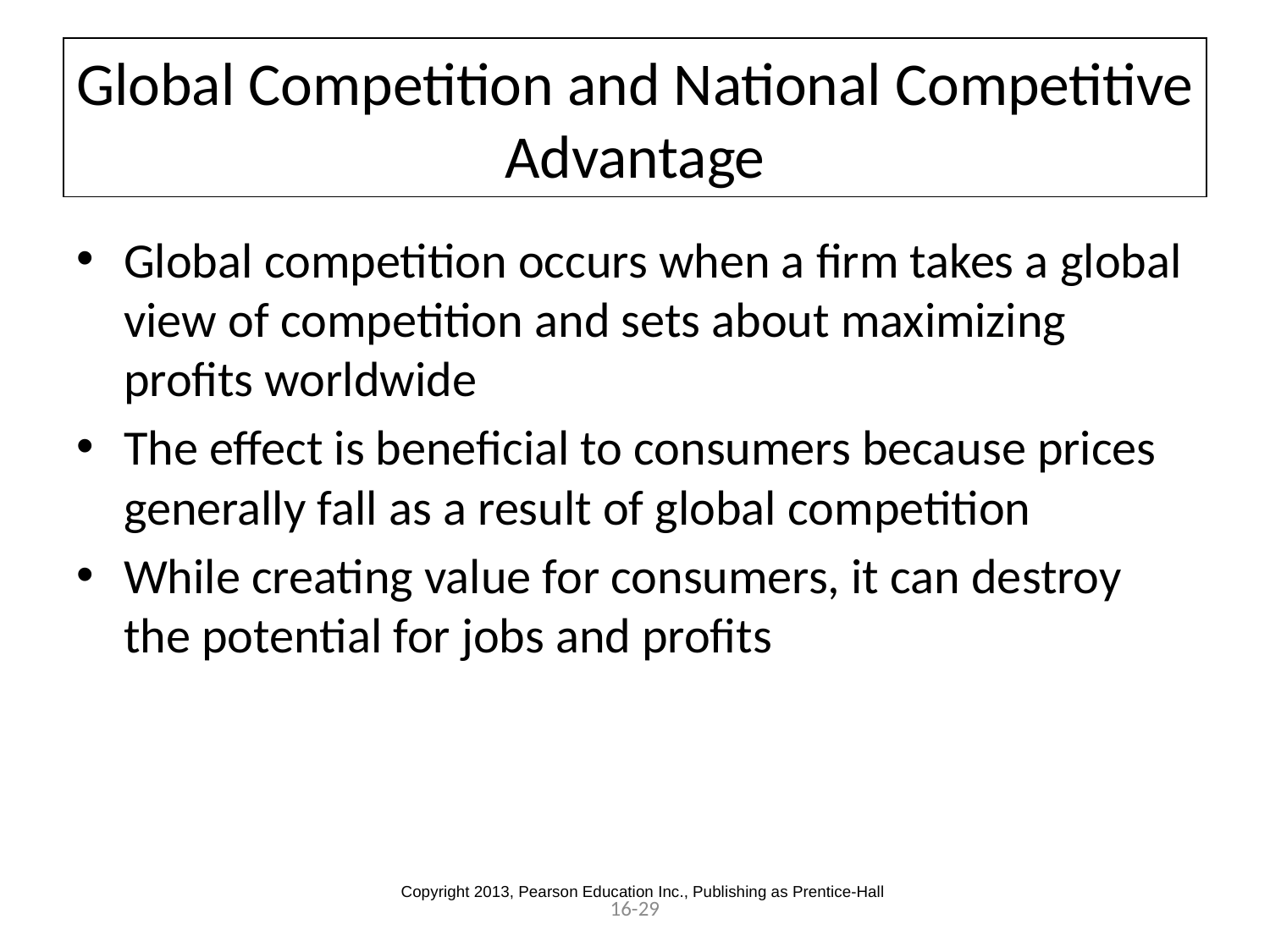

# Global Competition and National Competitive Advantage
Global competition occurs when a firm takes a global view of competition and sets about maximizing profits worldwide
The effect is beneficial to consumers because prices generally fall as a result of global competition
While creating value for consumers, it can destroy the potential for jobs and profits
Copyright 2013, Pearson Education Inc., Publishing as Prentice-Hall

16-29